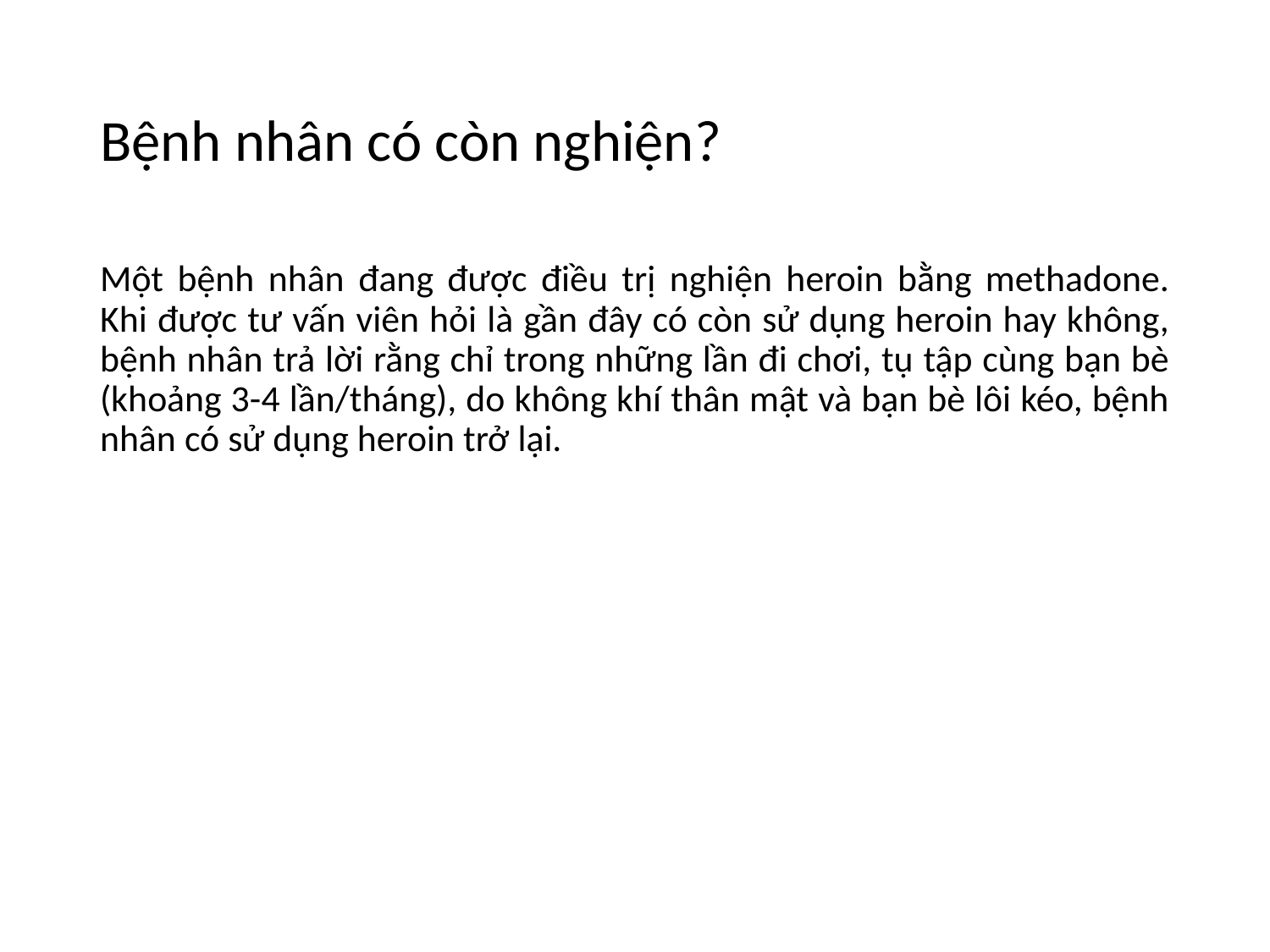

# Bệnh nhân có còn nghiện?
Một bệnh nhân đang được điều trị nghiện heroin bằng methadone. Khi được tư vấn viên hỏi là gần đây có còn sử dụng heroin hay không, bệnh nhân trả lời rằng chỉ trong những lần đi chơi, tụ tập cùng bạn bè (khoảng 3-4 lần/tháng), do không khí thân mật và bạn bè lôi kéo, bệnh nhân có sử dụng heroin trở lại.